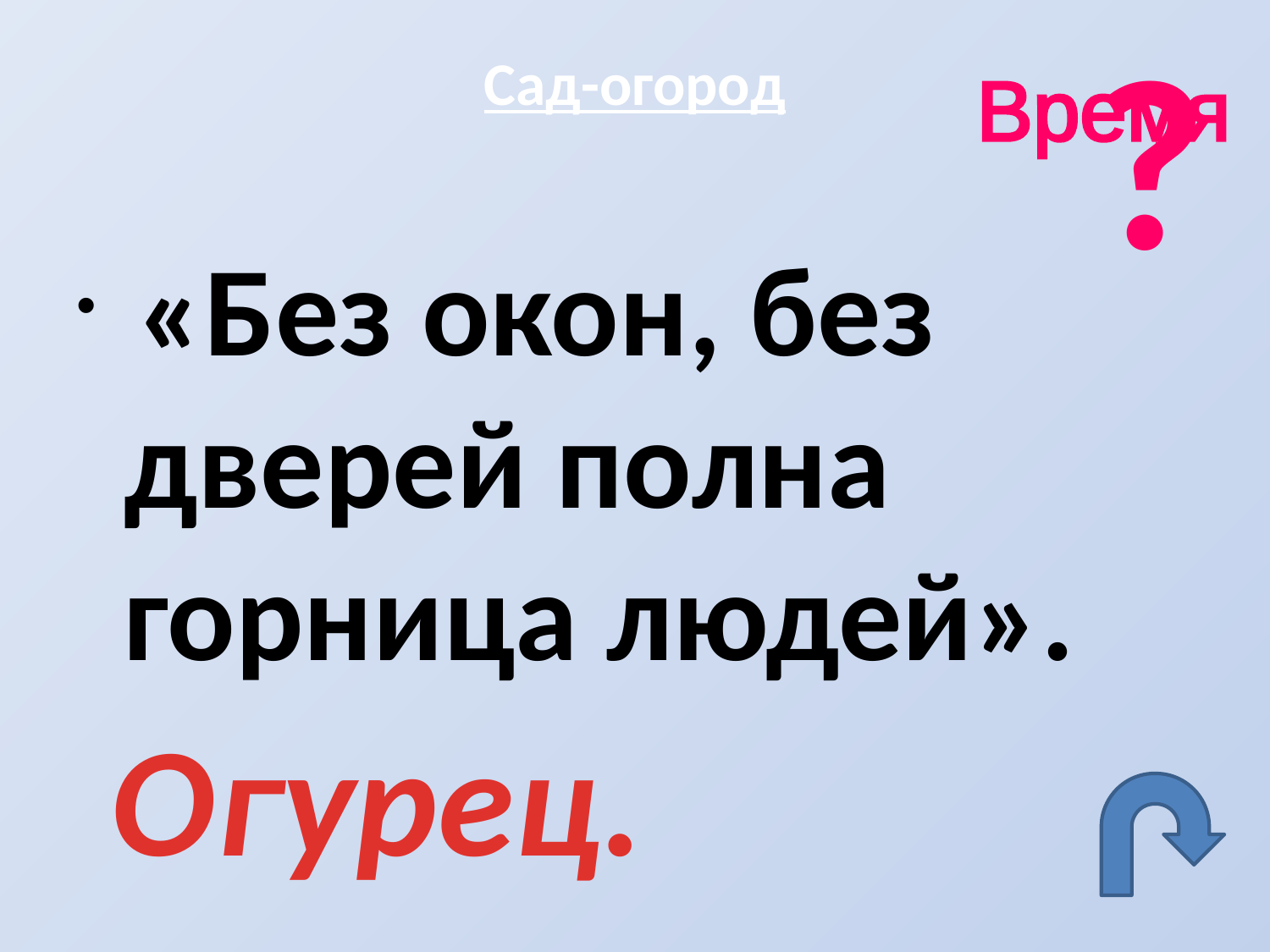

?
# Сад-огород
Время
 «Без окон, без дверей полна горница людей».

Огурец.